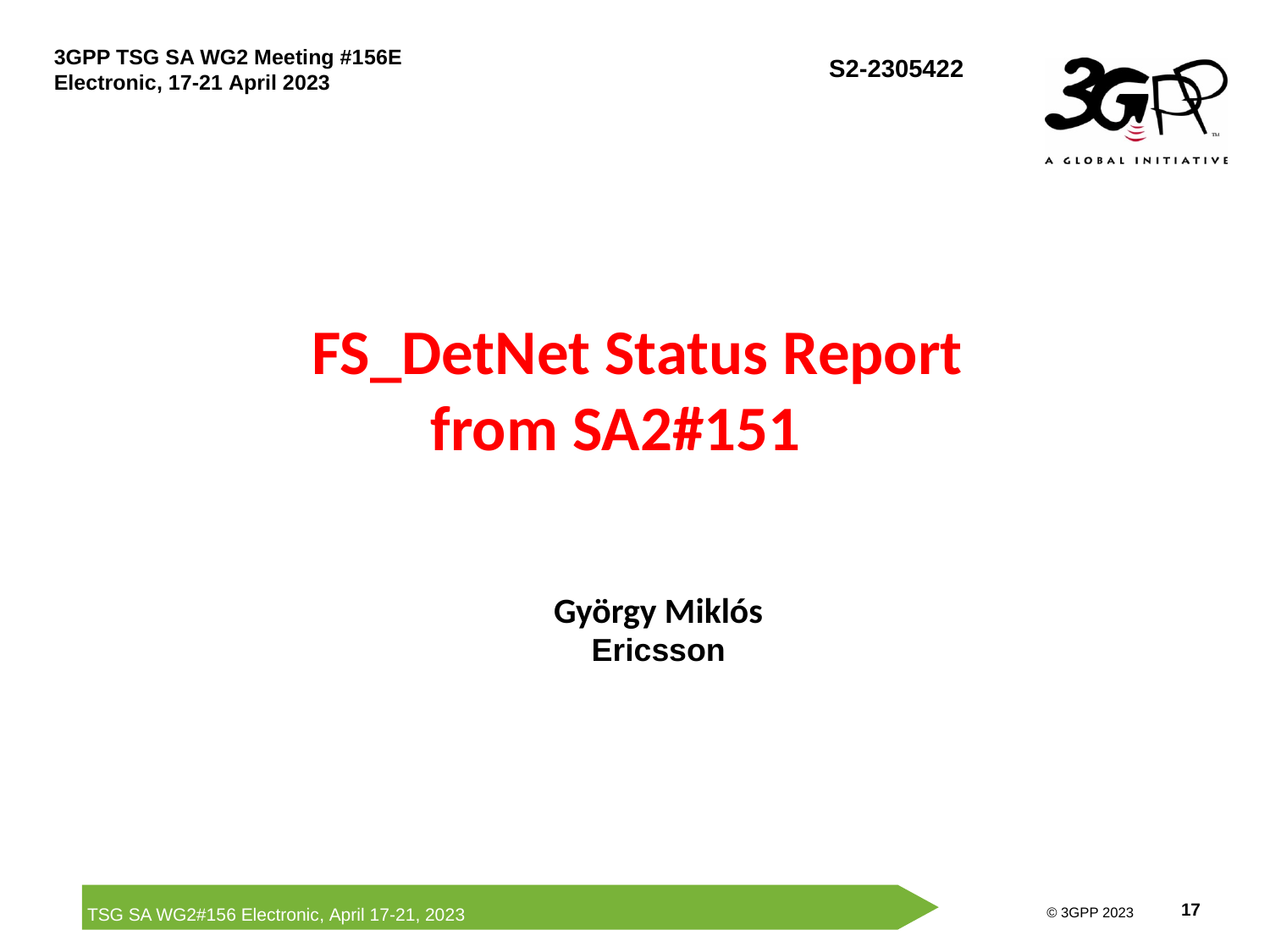

# FS_DetNet Status Report from SA2#151
György Miklós
Ericsson